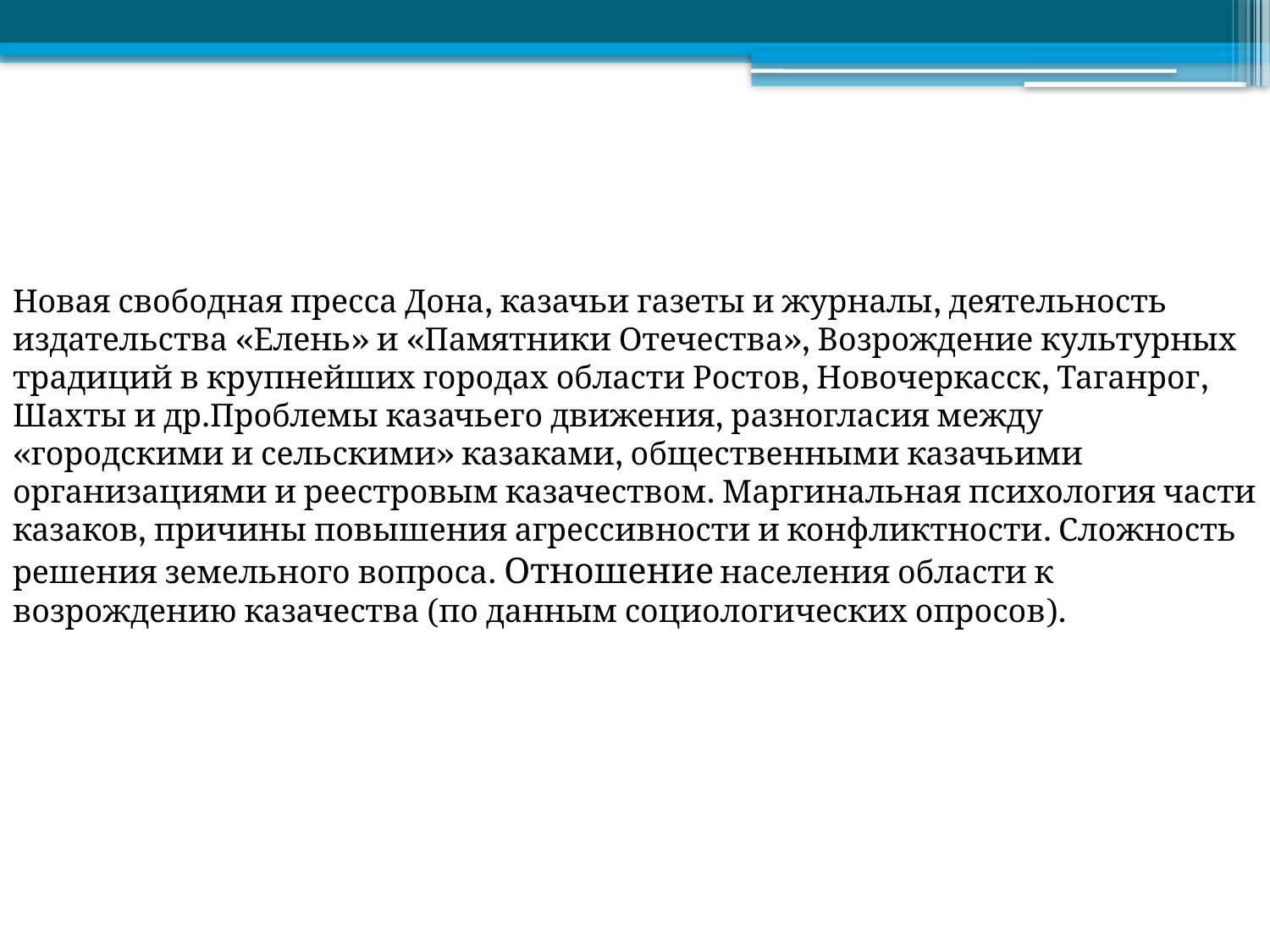

Новая свободная пресса Дона, казачьи газеты и журналы, деятельность издательства «Елень» и «Памятники Отечества», Возрождение культурных традиций в крупнейших городах области Ростов, Новочеркасск, Таганрог, Шахты и др.Проблемы казачьего движения, разногласия между «городскими и сельскими» казаками, общественными казачьими организациями и реестровым казачеством. Маргинальная психология части казаков, причины повышения агрессивности и конфликтности. Сложность решения земельного вопроса. Отношение населения области к возрождению казачества (по данным социологических опросов).